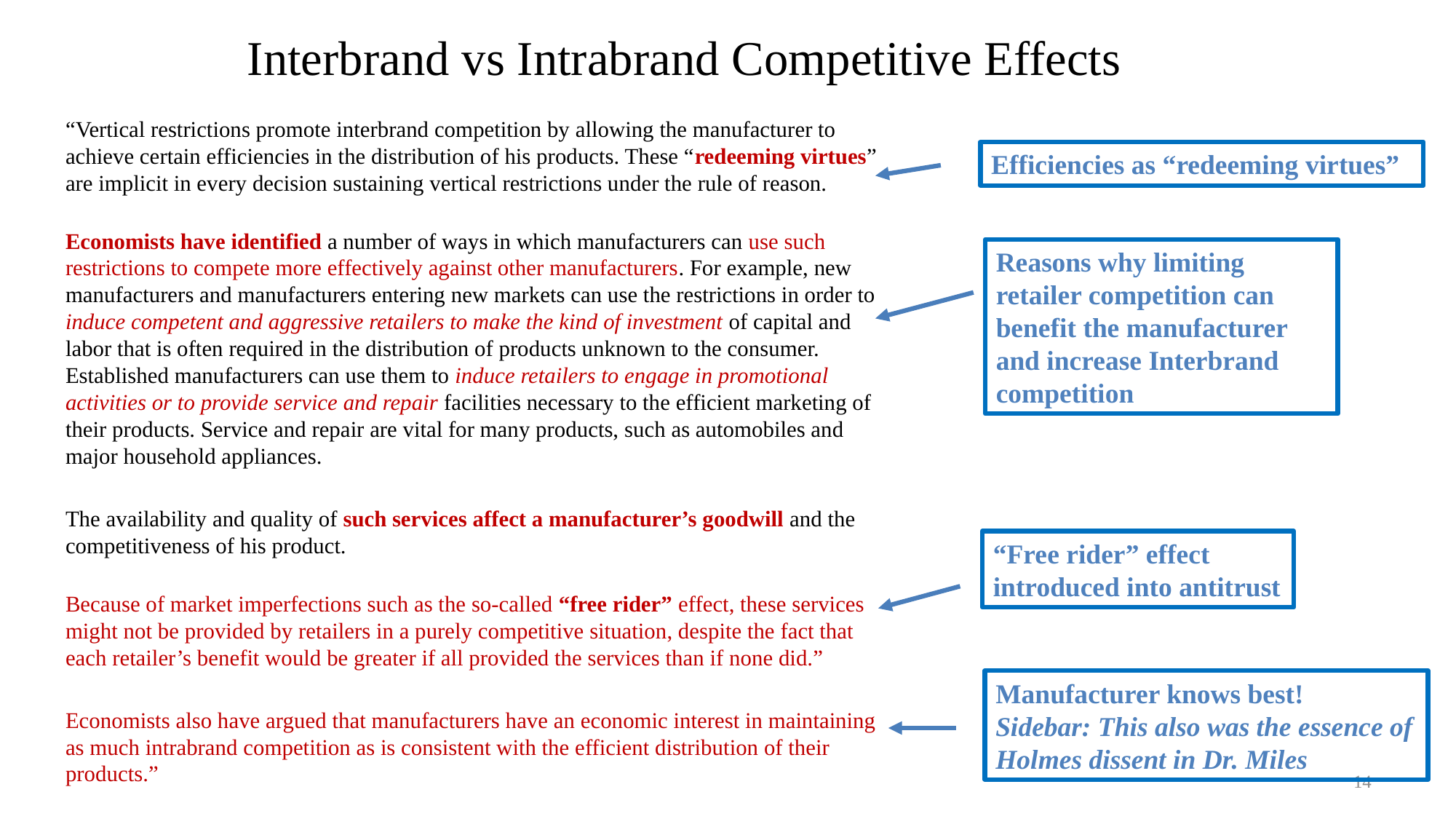

# Interbrand vs Intrabrand Competitive Effects
“Vertical restrictions promote interbrand competition by allowing the manufacturer to achieve certain efficiencies in the distribution of his products. These “redeeming virtues” are implicit in every decision sustaining vertical restrictions under the rule of reason.
Economists have identified a number of ways in which manufacturers can use such restrictions to compete more effectively against other manufacturers. For example, new manufacturers and manufacturers entering new markets can use the restrictions in order to induce competent and aggressive retailers to make the kind of investment of capital and labor that is often required in the distribution of products unknown to the consumer. Established manufacturers can use them to induce retailers to engage in promotional activities or to provide service and repair facilities necessary to the efficient marketing of their products. Service and repair are vital for many products, such as automobiles and major household appliances.

The availability and quality of such services affect a manufacturer’s goodwill and the competitiveness of his product.
Because of market imperfections such as the so-called “free rider” effect, these services might not be provided by retailers in a purely competitive situation, despite the fact that each retailer’s benefit would be greater if all provided the services than if none did.”

Economists also have argued that manufacturers have an economic interest in maintaining as much intrabrand competition as is consistent with the efficient distribution of their products.”

Efficiencies as “redeeming virtues”
Reasons why limiting retailer competition can benefit the manufacturer and increase Interbrand competition
“Free rider” effect introduced into antitrust
Manufacturer knows best!
Sidebar: This also was the essence of Holmes dissent in Dr. Miles
14